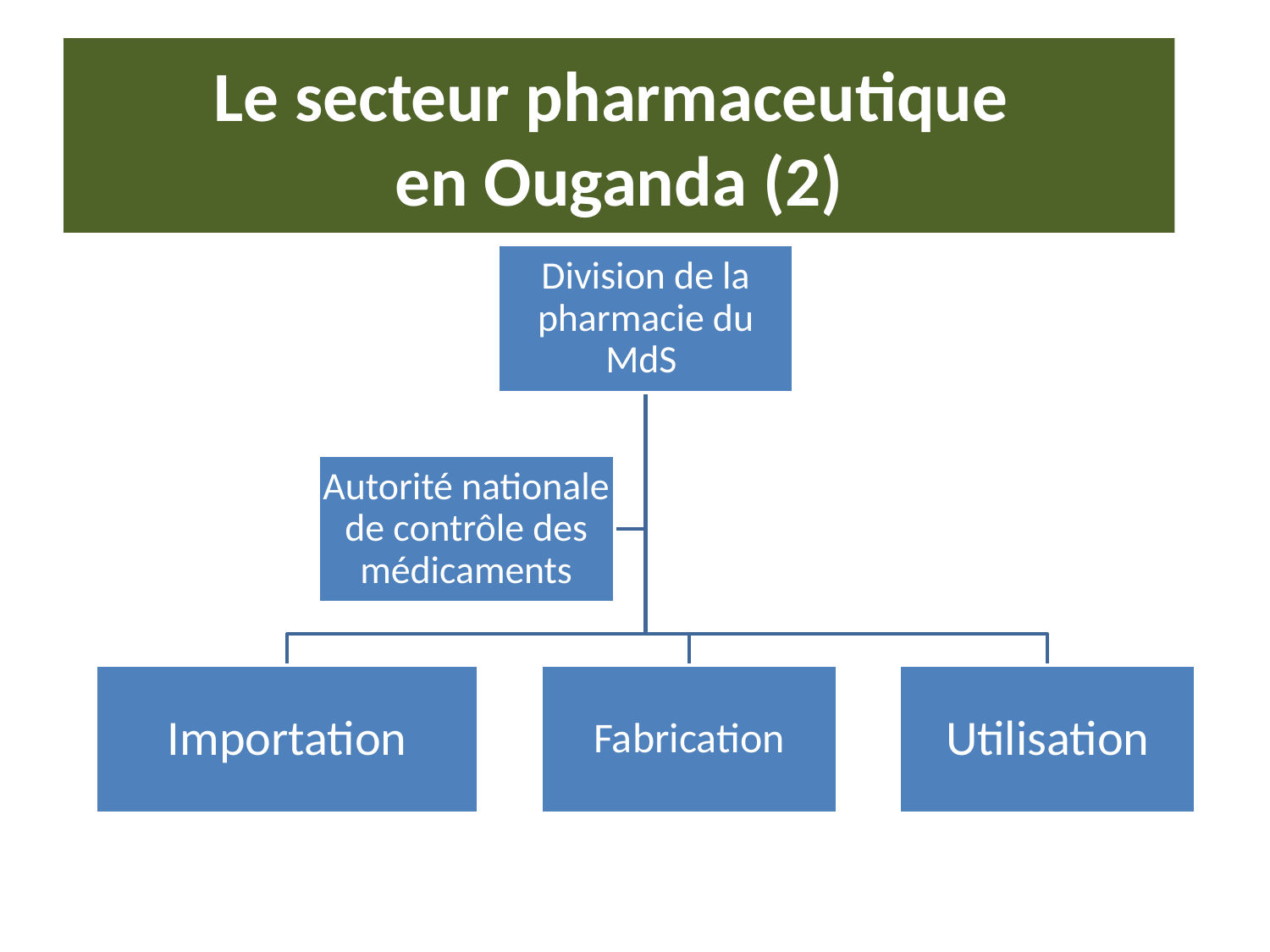

# Le secteur pharmaceutique en Ouganda (2)
Division de la pharmacie du MdS
Importation
Fabrication
Utilisation
Autorité nationale de contrôle des médicaments